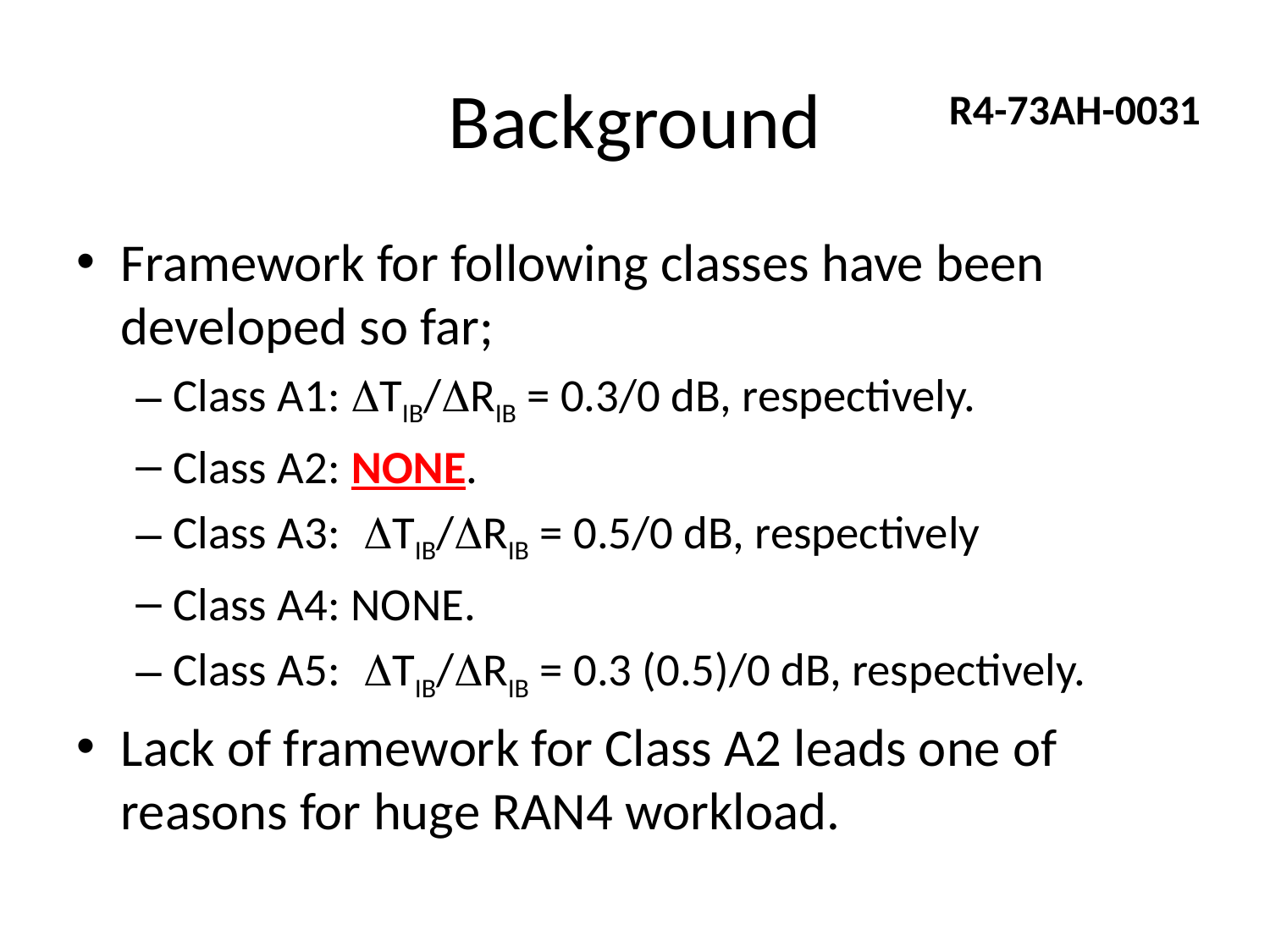

# Background
R4-73AH-0031
Framework for following classes have been developed so far;
Class A1: ΔTIB/ΔRIB = 0.3/0 dB, respectively.
Class A2: NONE.
Class A3: ΔTIB/ΔRIB = 0.5/0 dB, respectively
Class A4: NONE.
Class A5: ΔTIB/ΔRIB = 0.3 (0.5)/0 dB, respectively.
Lack of framework for Class A2 leads one of reasons for huge RAN4 workload.